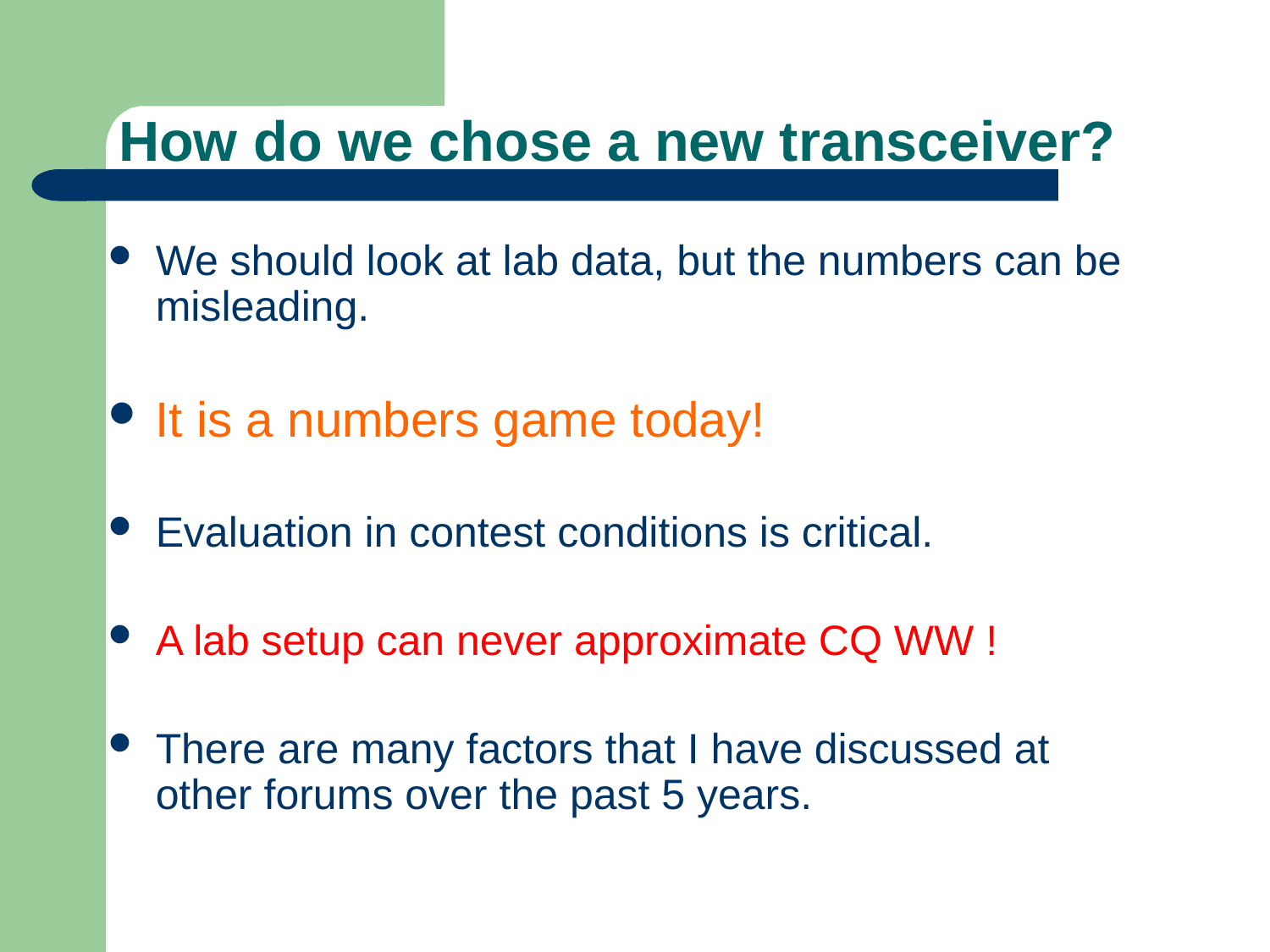

# How do we chose a new transceiver?
We should look at lab data, but the numbers can be misleading.

It is a numbers game today!

Evaluation in contest conditions is critical.

A lab setup can never approximate CQ WW !

There are many factors that I have discussed at other forums over the past 5 years.